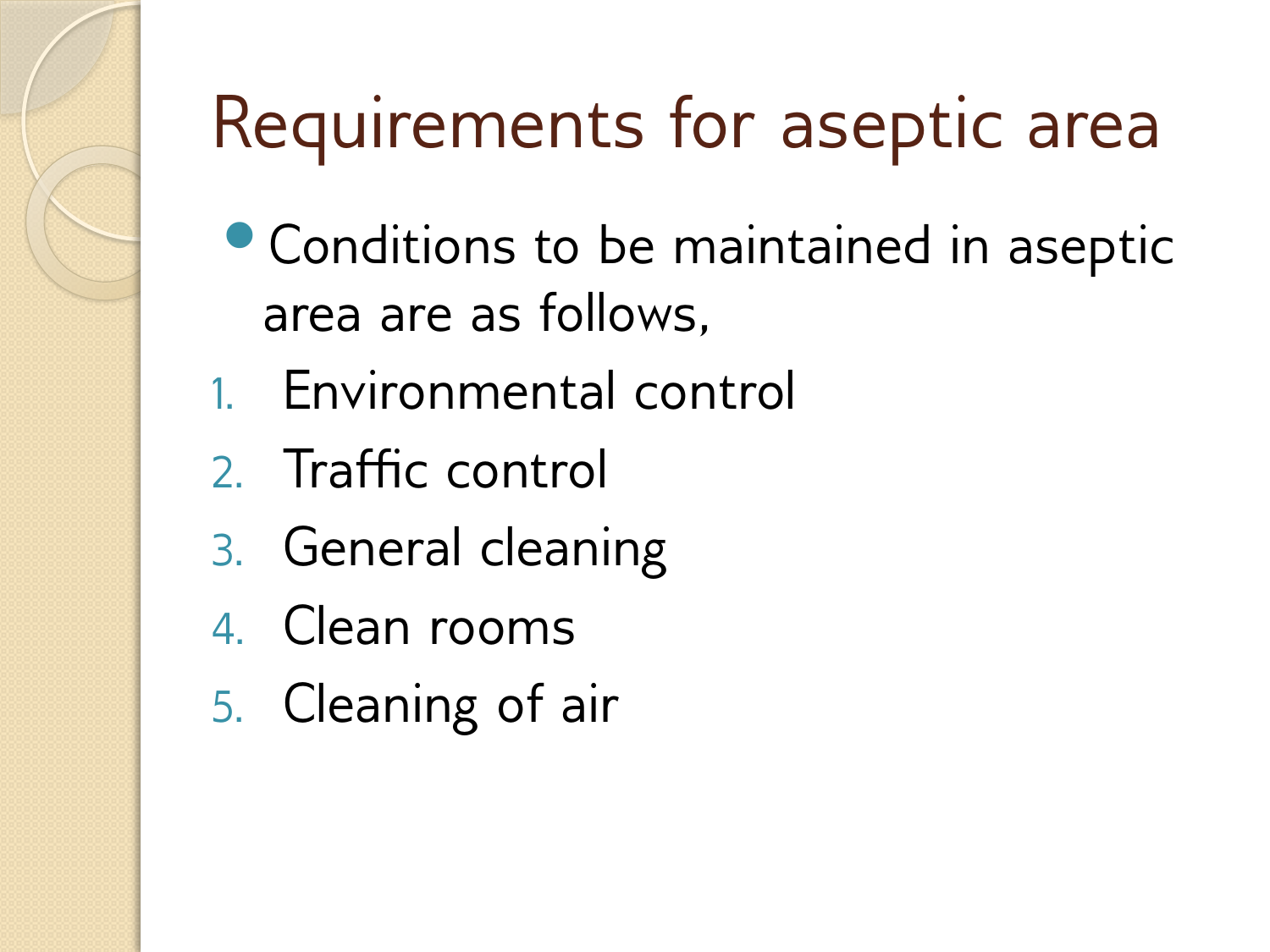

# Requirements for aseptic area
Conditions to be maintained in aseptic area are as follows,
Environmental control
Traffic control
General cleaning
Clean rooms
Cleaning of air